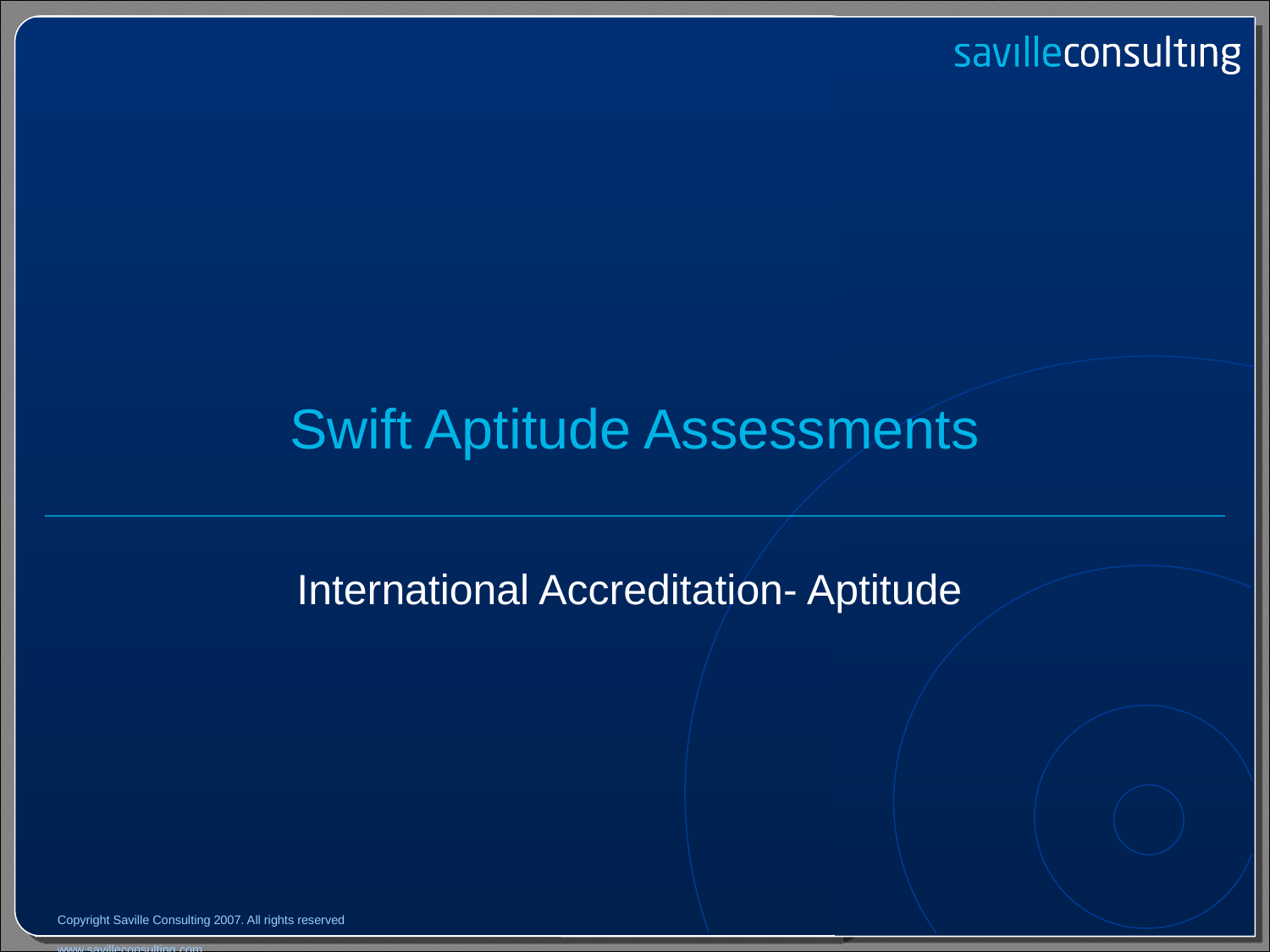

# Swift Aptitude Assessments
International Accreditation- Aptitude